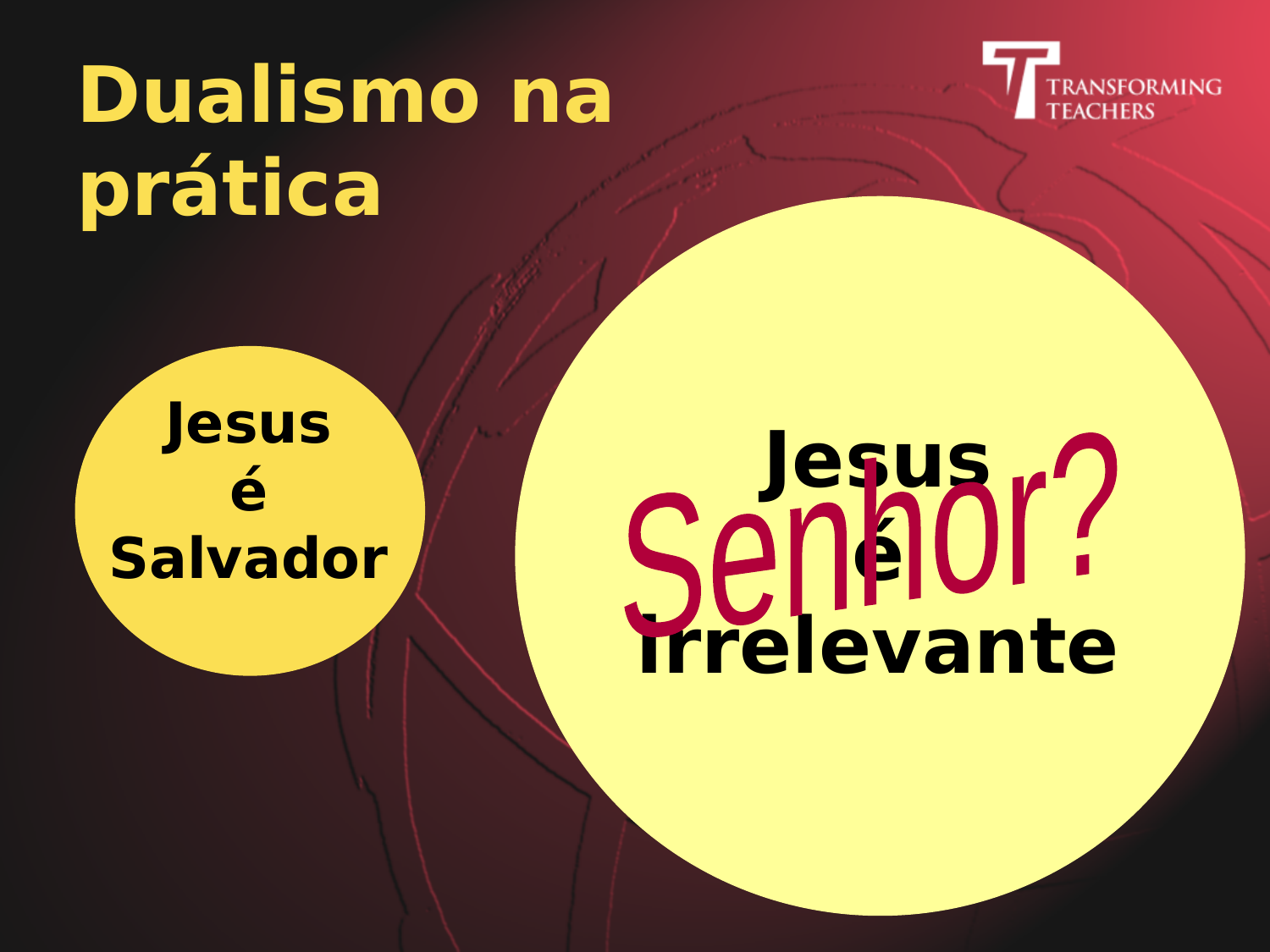

# Dualismo na prática

Jesus
é
Salvador
Jesus
é
irrelevante
Senhor?